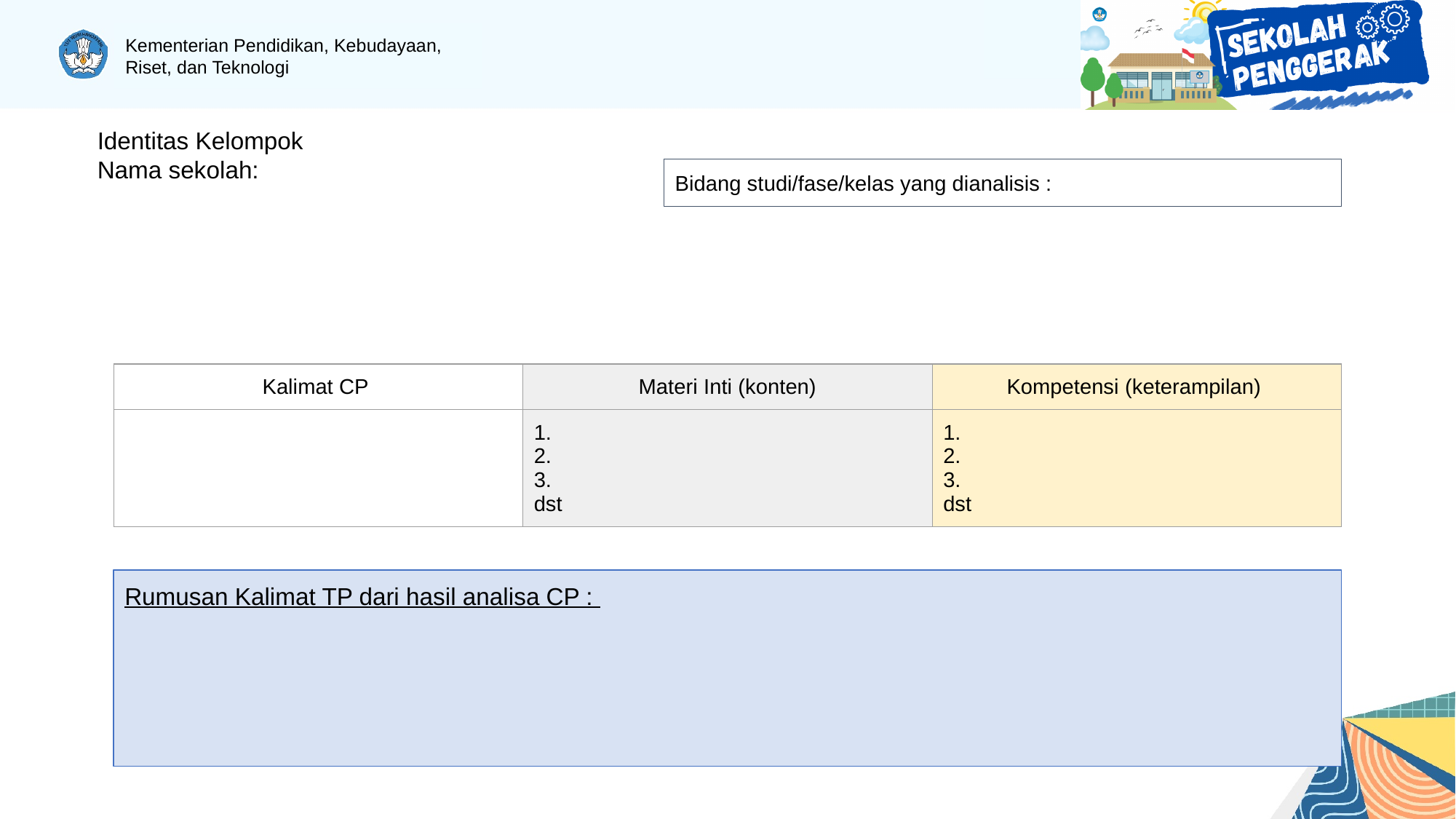

Identitas Kelompok
Nama sekolah:

Bidang studi/fase/kelas yang dianalisis :
| Kalimat CP | Materi Inti (konten) | Kompetensi (keterampilan) |
| --- | --- | --- |
|  | 1. 2. 3. dst | 1. 2. 3. dst |
Rumusan Kalimat TP dari hasil analisa CP :